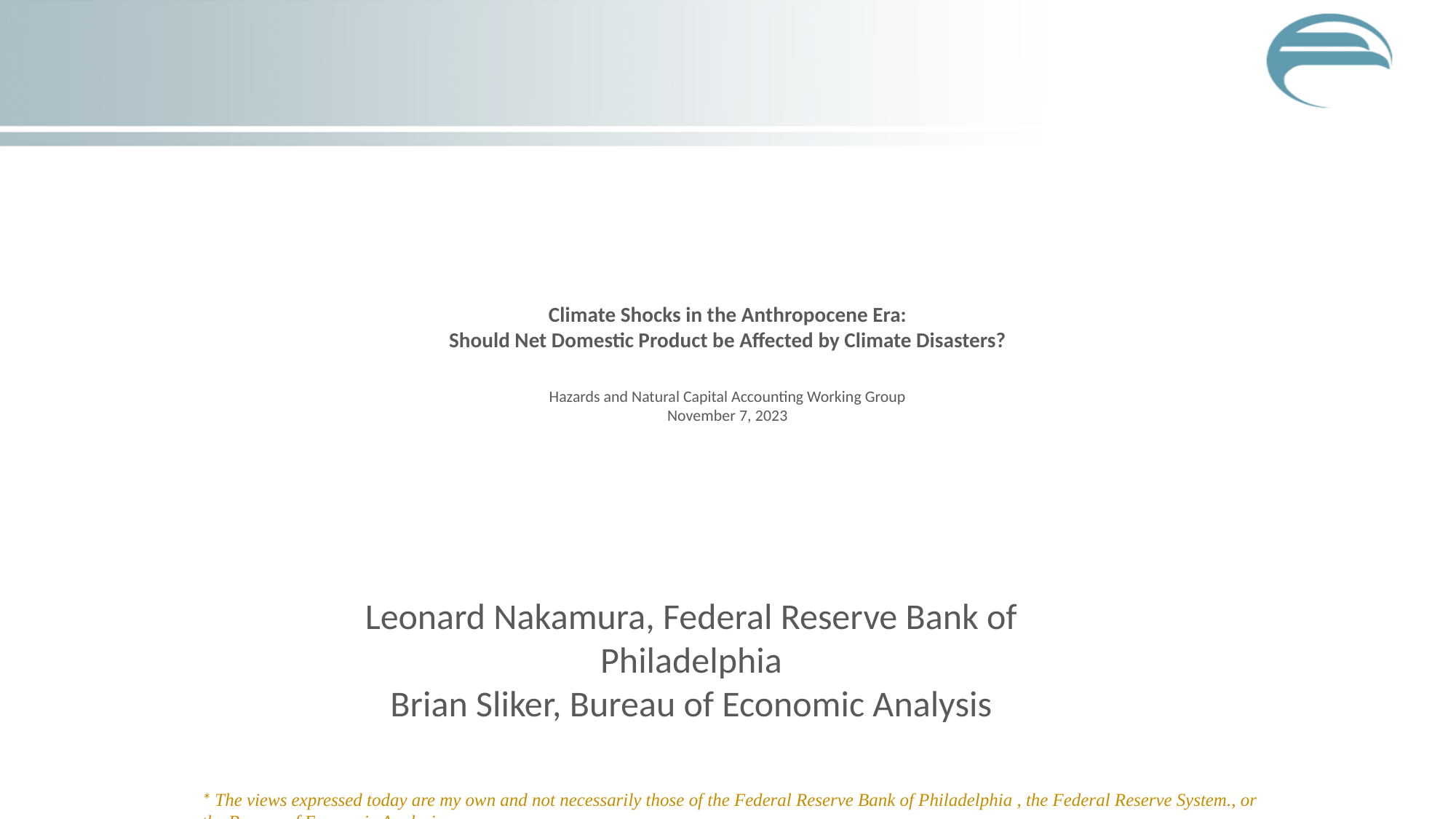

# Climate Shocks in the Anthropocene Era: Should Net Domestic Product be Affected by Climate Disasters? Hazards and Natural Capital Accounting Working Group November 7, 2023

Leonard Nakamura, Federal Reserve Bank of Philadelphia
Brian Sliker, Bureau of Economic Analysis
* The views expressed today are my own and not necessarily those of the Federal Reserve Bank of Philadelphia , the Federal Reserve System., or the Bureau of Economic Analysis